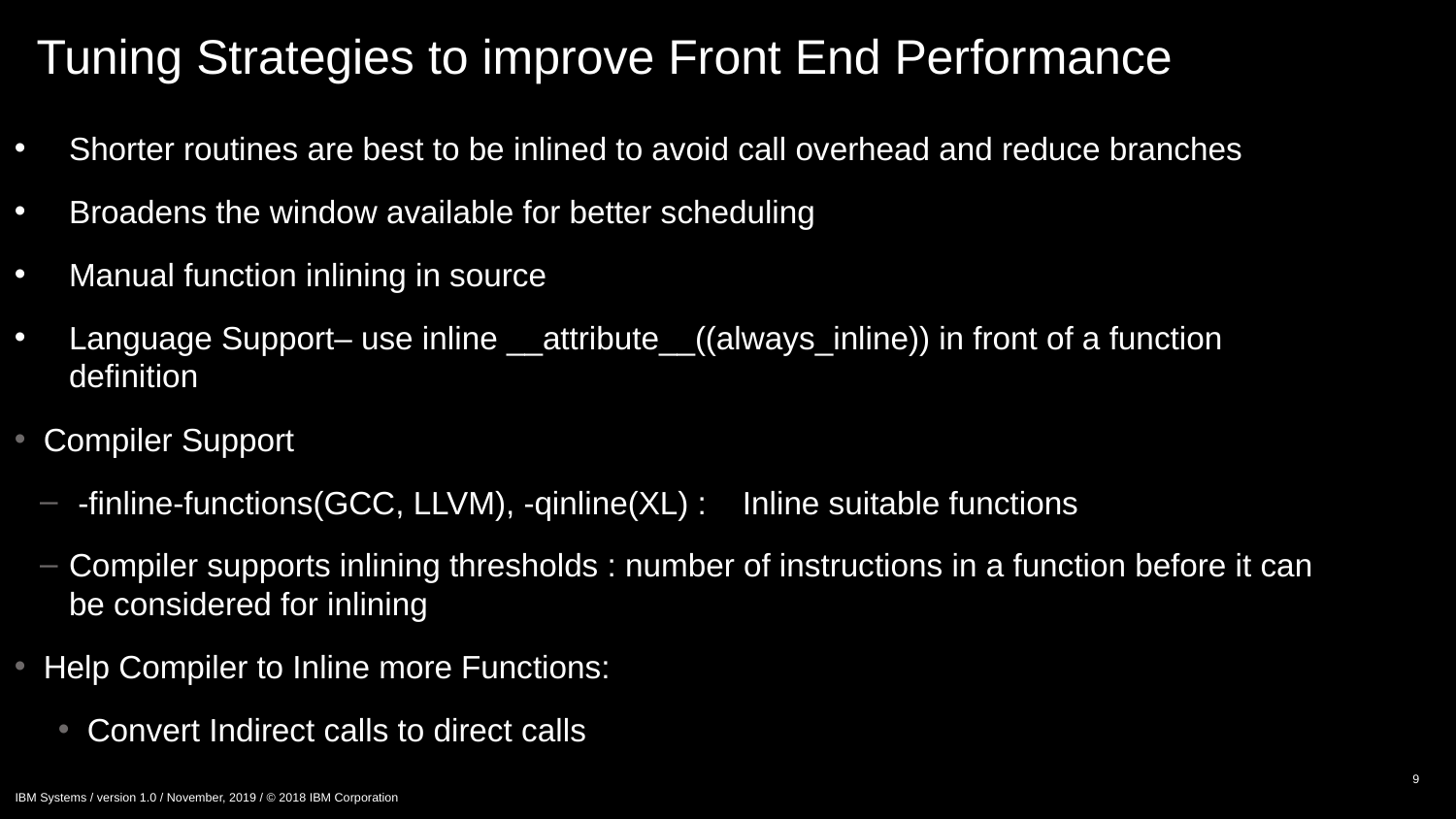

# Tuning Strategies to improve Front End Performance
Shorter routines are best to be inlined to avoid call overhead and reduce branches
Broadens the window available for better scheduling
Manual function inlining in source
Language Support– use inline __attribute__((always_inline)) in front of a function definition
Compiler Support
 -finline-functions(GCC, LLVM), -qinline(XL) :    Inline suitable functions
Compiler supports inlining thresholds : number of instructions in a function before it can be considered for inlining
Help Compiler to Inline more Functions:
Convert Indirect calls to direct calls

9
IBM Systems / version 1.0 / November, 2019 / © 2018 IBM Corporation